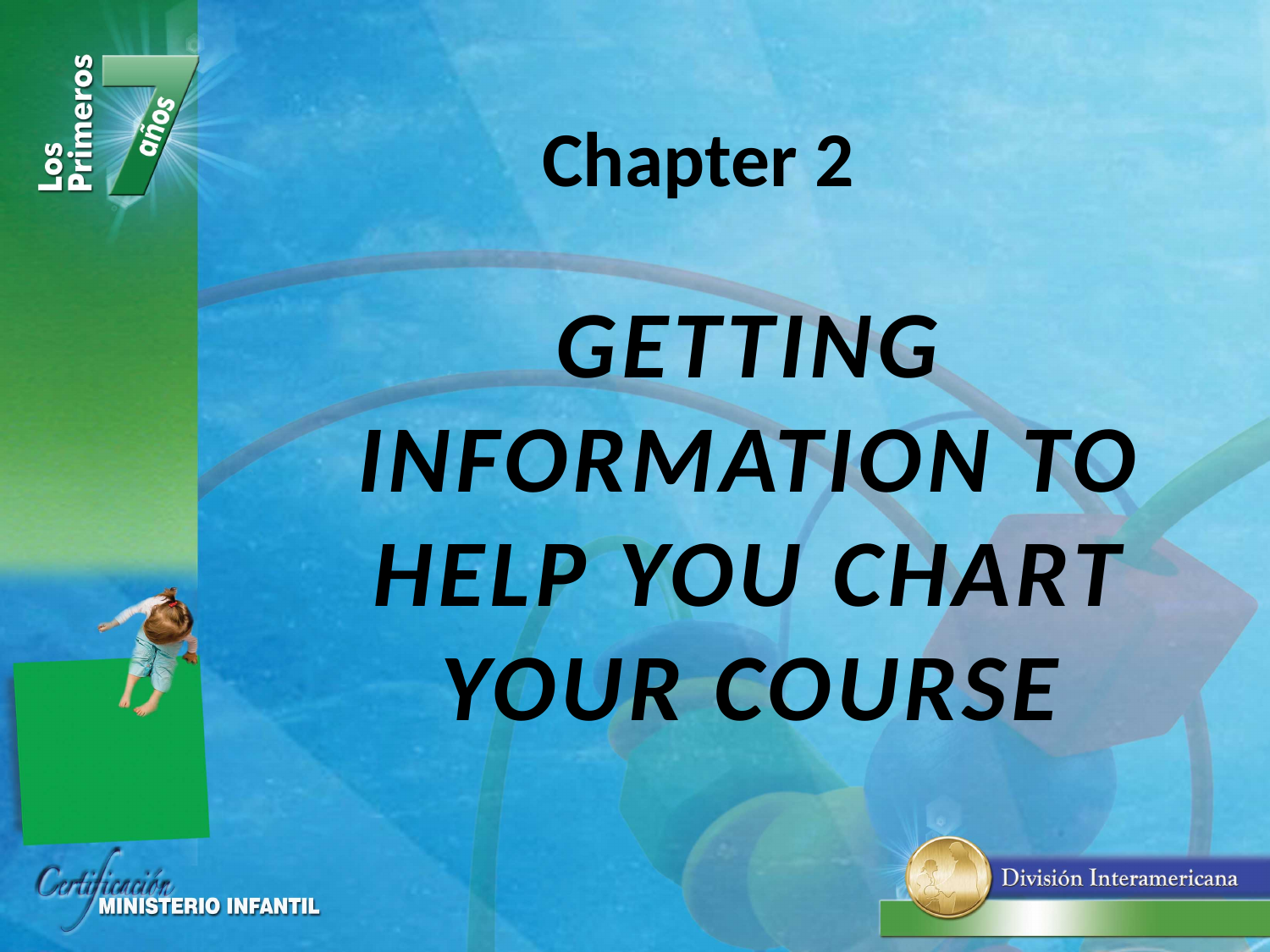

# Chapter 2
GETTING INFORMATION TO HELP YOU CHART YOUR COURSE